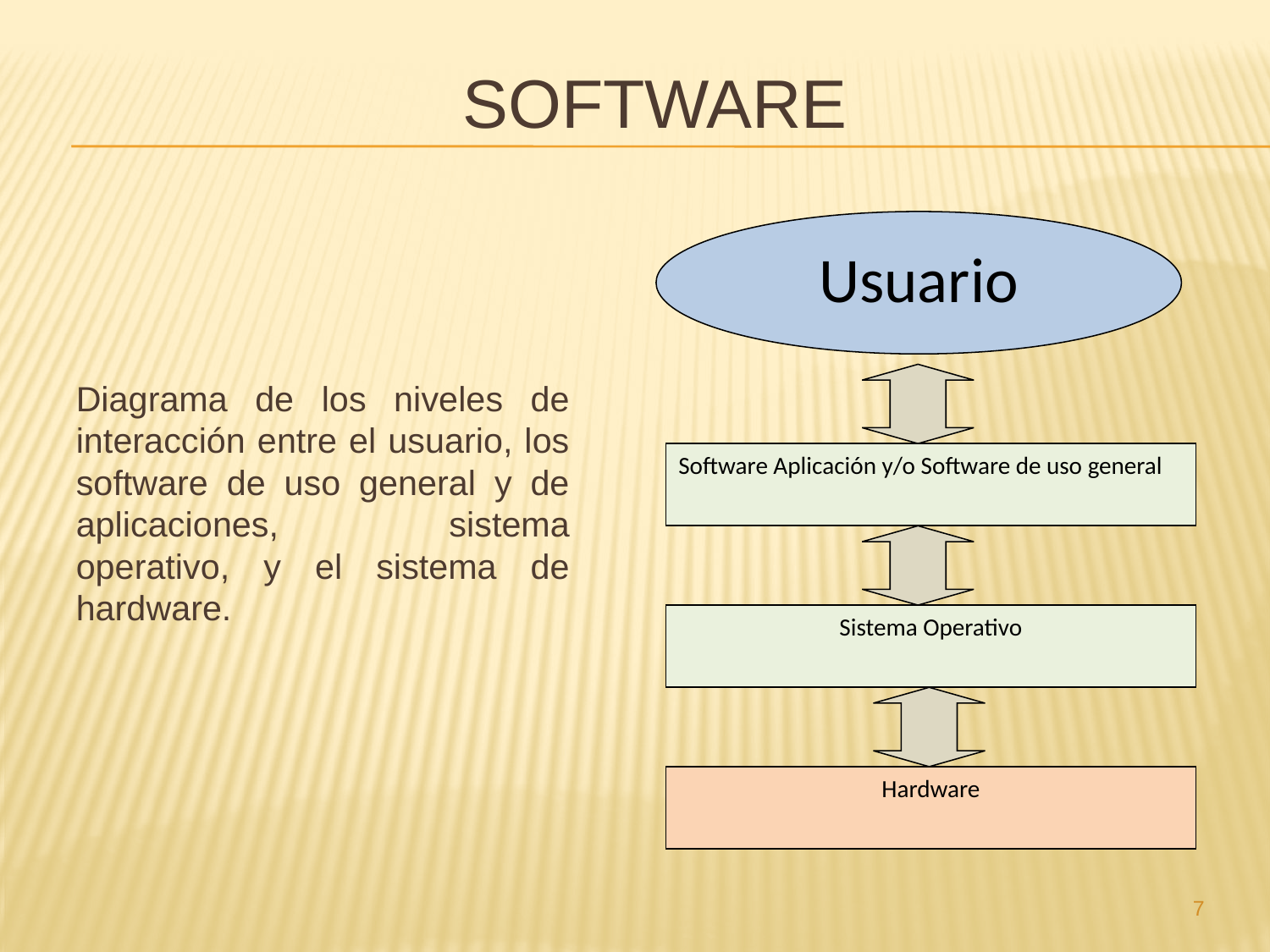

# Software
Usuario

Software Aplicación y/o Software de uso general

Sistema Operativo

Hardware
Diagrama de los niveles de interacción entre el usuario, los software de uso general y de aplicaciones, sistema operativo, y el sistema de hardware.
7